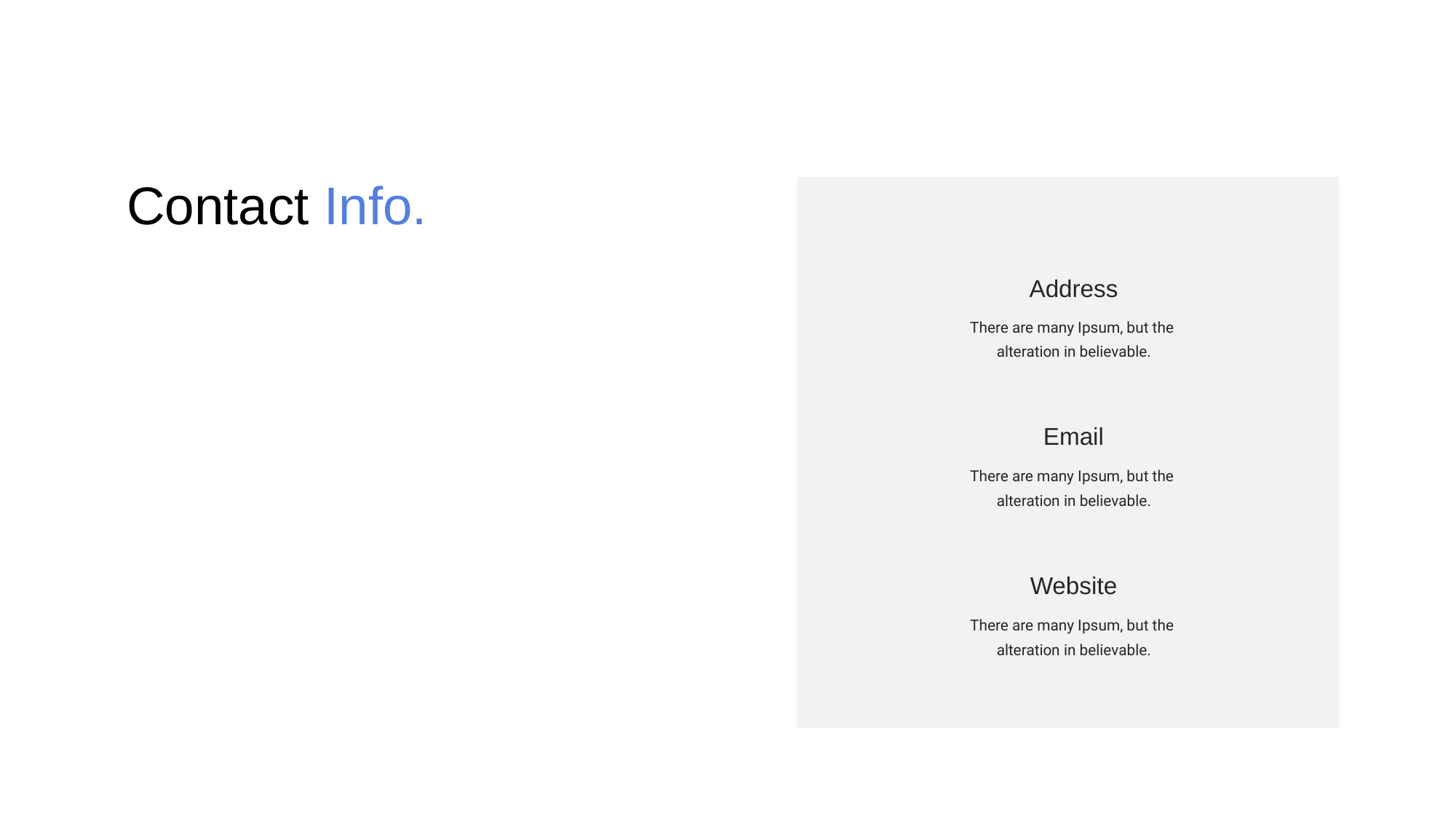

Contact Info.

Address
There are many Ipsum, but the
alteration in believable.

Email
There are many Ipsum, but the
alteration in believable.
Website
There are many Ipsum, but the
alteration in believable.